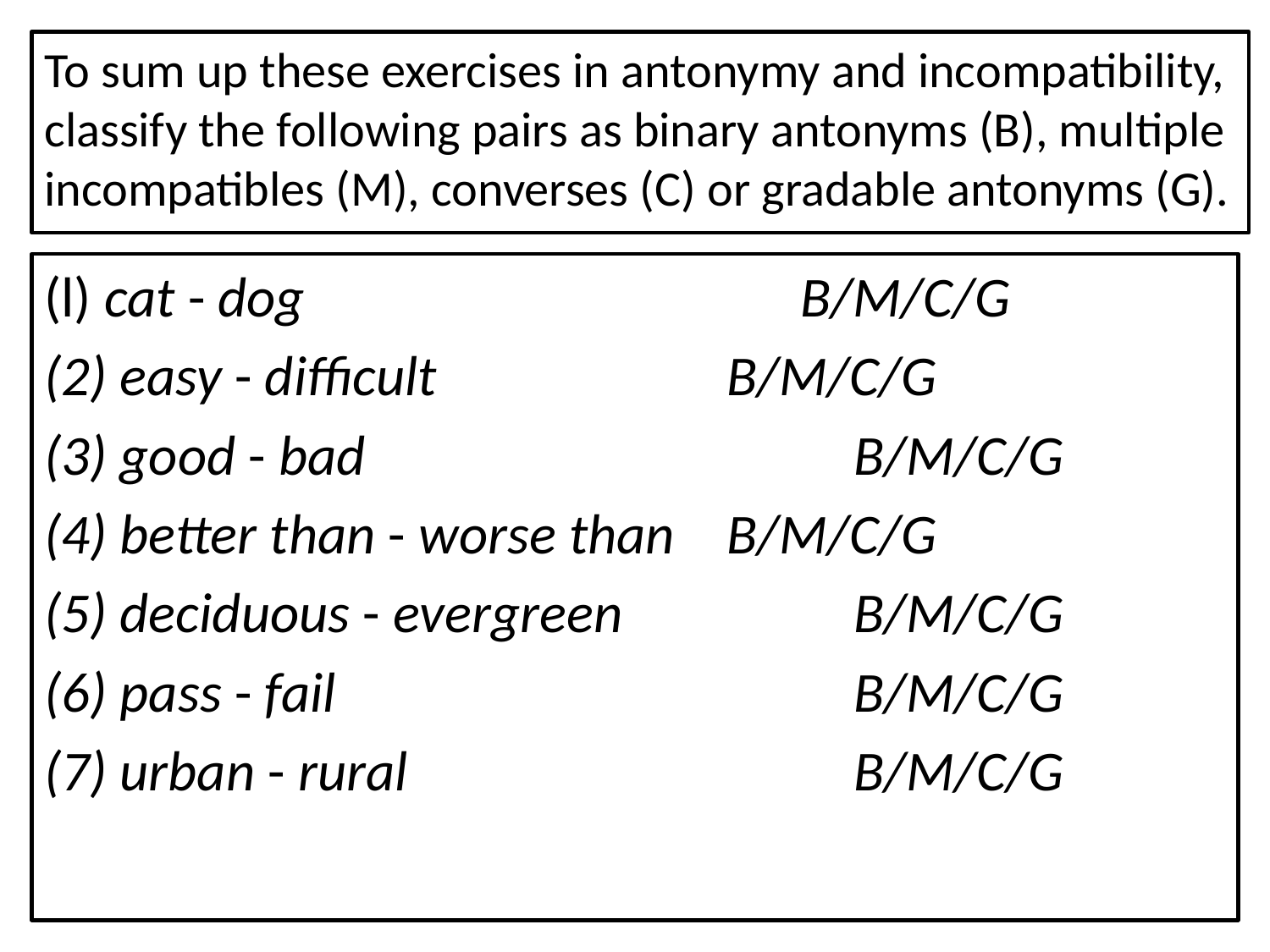

# To sum up these exercises in antonymy and incompatibility, classify the following pairs as binary antonyms (B), multiple incompatibles (M), converses (C) or gradable antonyms (G).
(l) cat - dog                                       B/M/C/G
(2) easy - difficult 			B/M/C/G
(3) good - bad 				B/M/C/G
(4) better than - worse than 	B/M/C/G
(5) deciduous - evergreen 		B/M/C/G
(6) pass - fail 				B/M/C/G
(7) urban - rural 				B/M/C/G